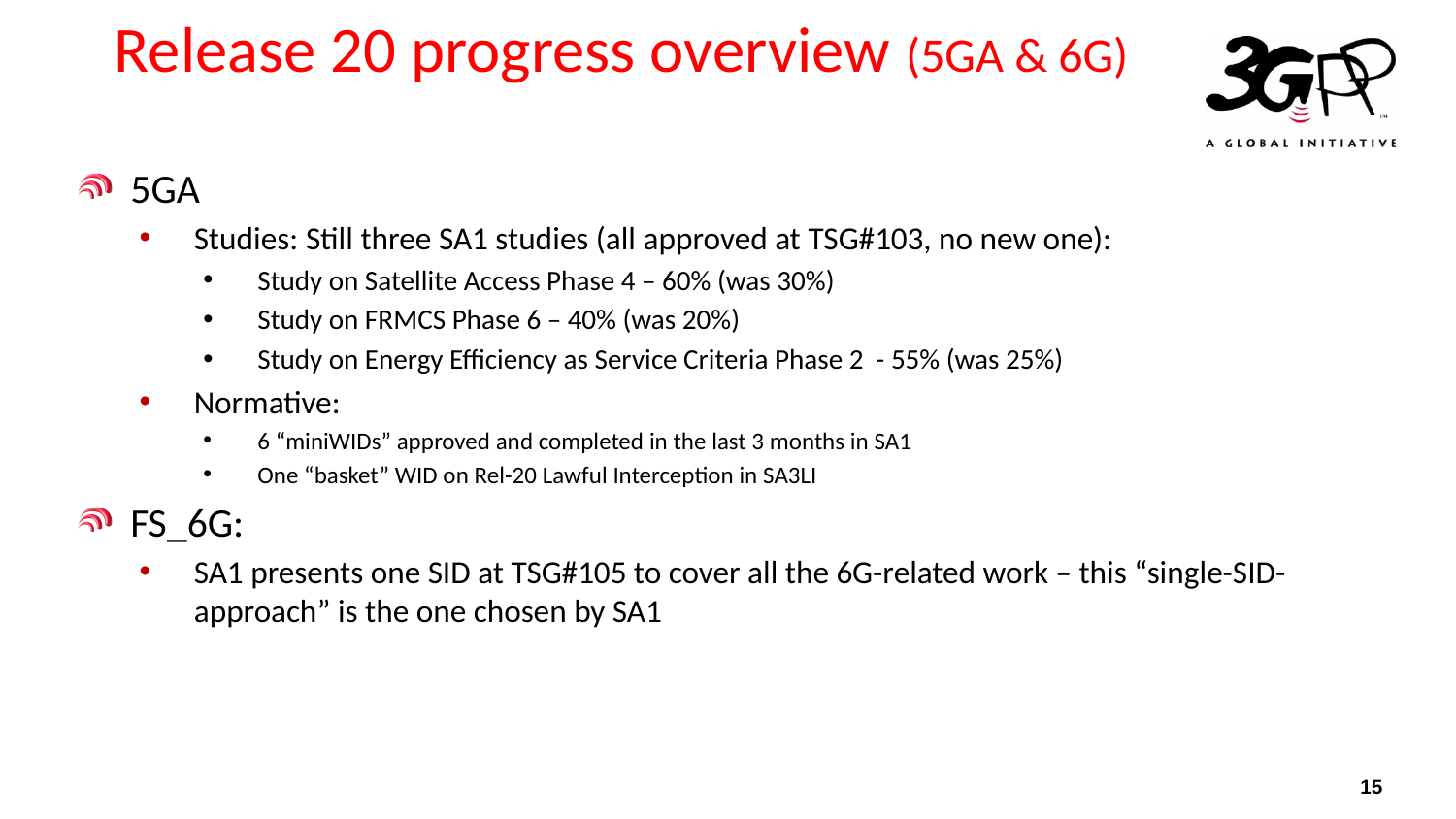

# Release 20 progress overview (5GA & 6G)
5GA
Studies: Still three SA1 studies (all approved at TSG#103, no new one):
Study on Satellite Access Phase 4 – 60% (was 30%)
Study on FRMCS Phase 6 – 40% (was 20%)
Study on Energy Efficiency as Service Criteria Phase 2  - 55% (was 25%)
Normative:
6 “miniWIDs” approved and completed in the last 3 months in SA1
One “basket” WID on Rel-20 Lawful Interception in SA3LI
FS_6G:
SA1 presents one SID at TSG#105 to cover all the 6G-related work – this “single-SID-approach” is the one chosen by SA1